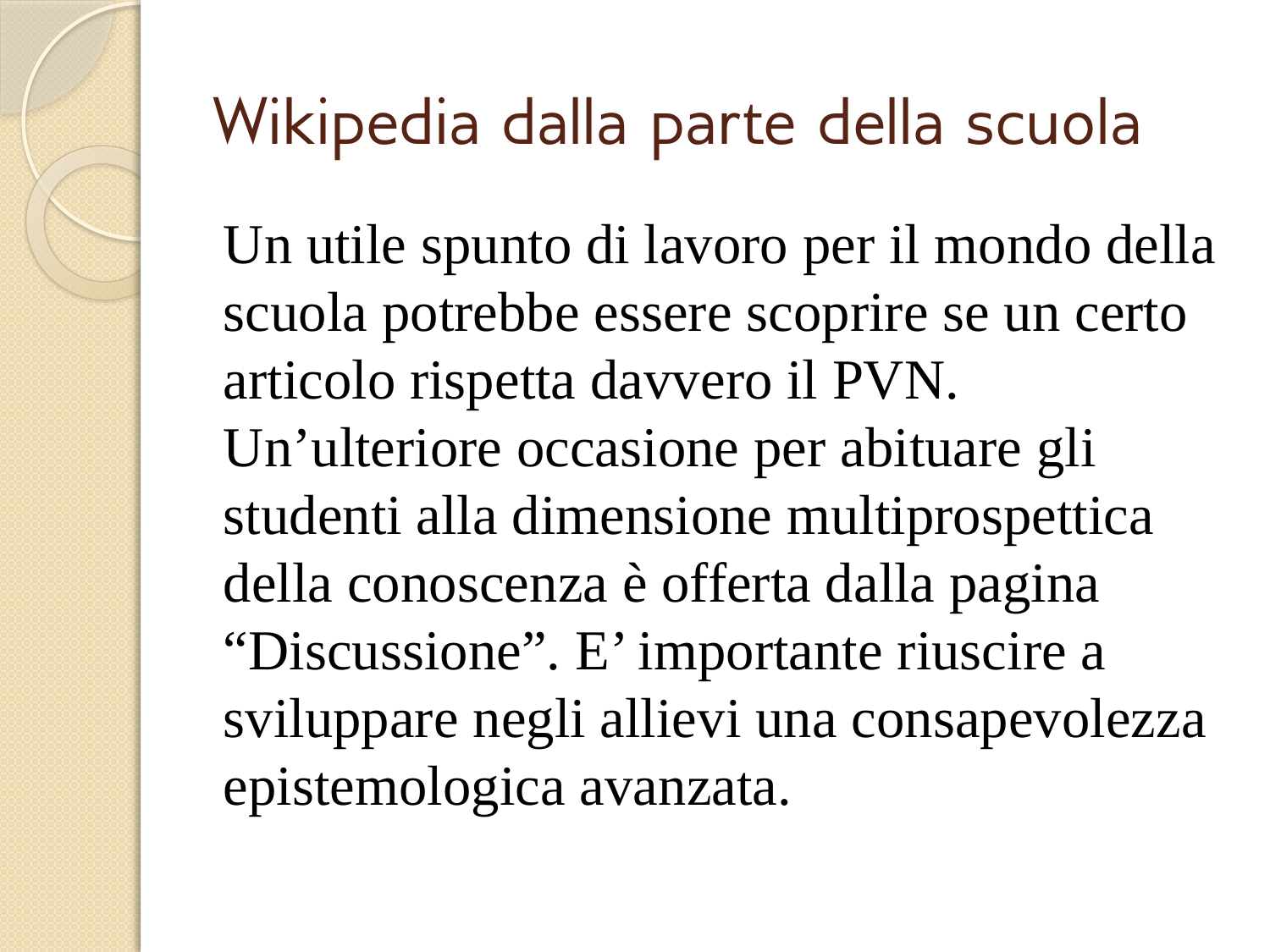

# Wikipedia dalla parte della scuola
Un utile spunto di lavoro per il mondo della scuola potrebbe essere scoprire se un certo articolo rispetta davvero il PVN. Un’ulteriore occasione per abituare gli studenti alla dimensione multiprospettica della conoscenza è offerta dalla pagina “Discussione”. E’ importante riuscire a sviluppare negli allievi una consapevolezza epistemologica avanzata.